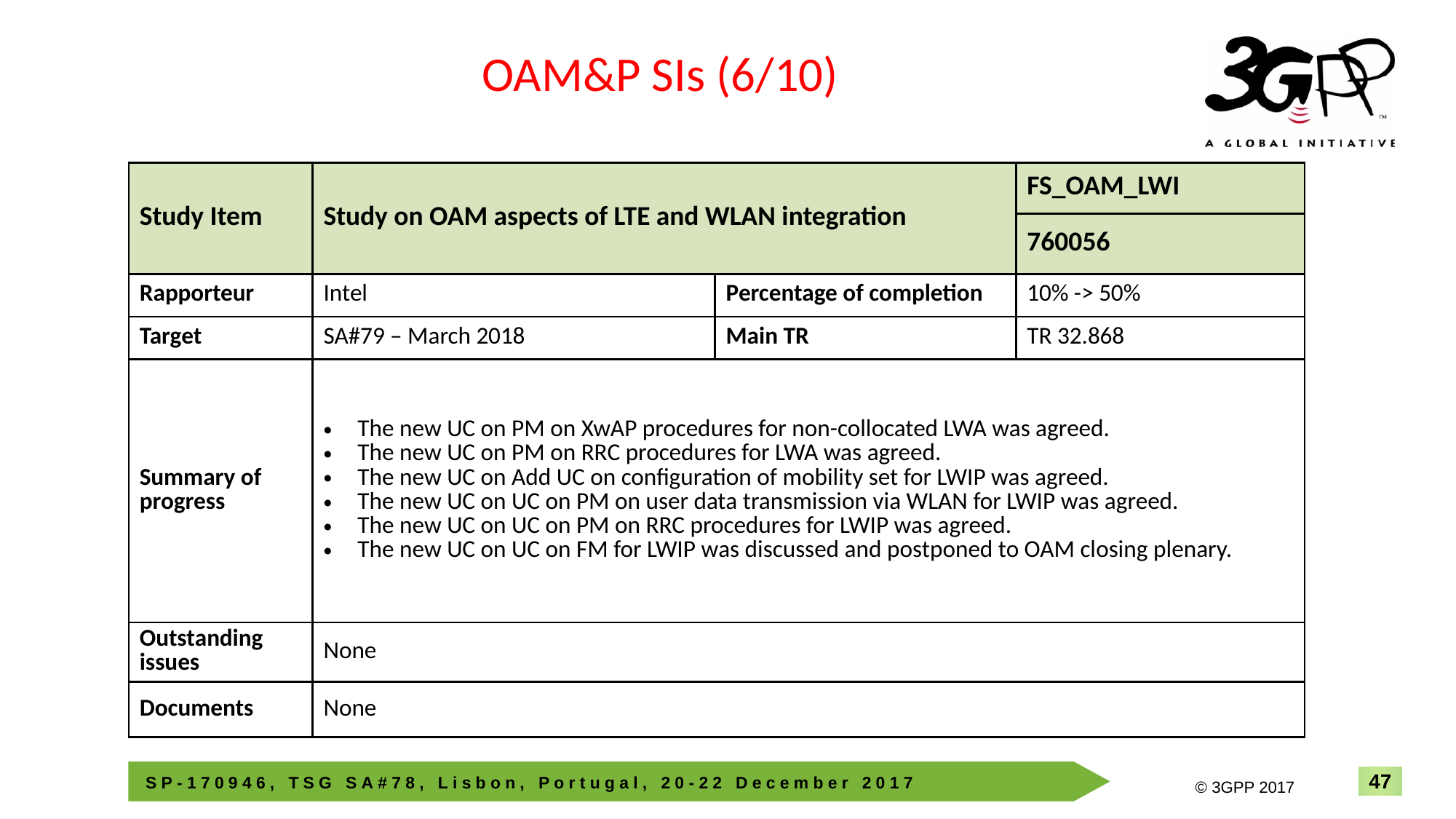

OAM&P SIs (6/10)
| Study Item | Study on OAM aspects of LTE and WLAN integration |  | FS\_OAM\_LWI |
| --- | --- | --- | --- |
|  |  |  | 760056 |
| Rapporteur | Intel | Percentage of completion | 10% -> 50% |
| Target | SA#79 – March 2018 | Main TR | TR 32.868 |
| Summary of progress | The new UC on PM on XwAP procedures for non-collocated LWA was agreed. The new UC on PM on RRC procedures for LWA was agreed. The new UC on Add UC on configuration of mobility set for LWIP was agreed. The new UC on UC on PM on user data transmission via WLAN for LWIP was agreed. The new UC on UC on PM on RRC procedures for LWIP was agreed. The new UC on UC on FM for LWIP was discussed and postponed to OAM closing plenary. |  |  |
| Outstanding issues | None |  |  |
| Documents | None |  |  |